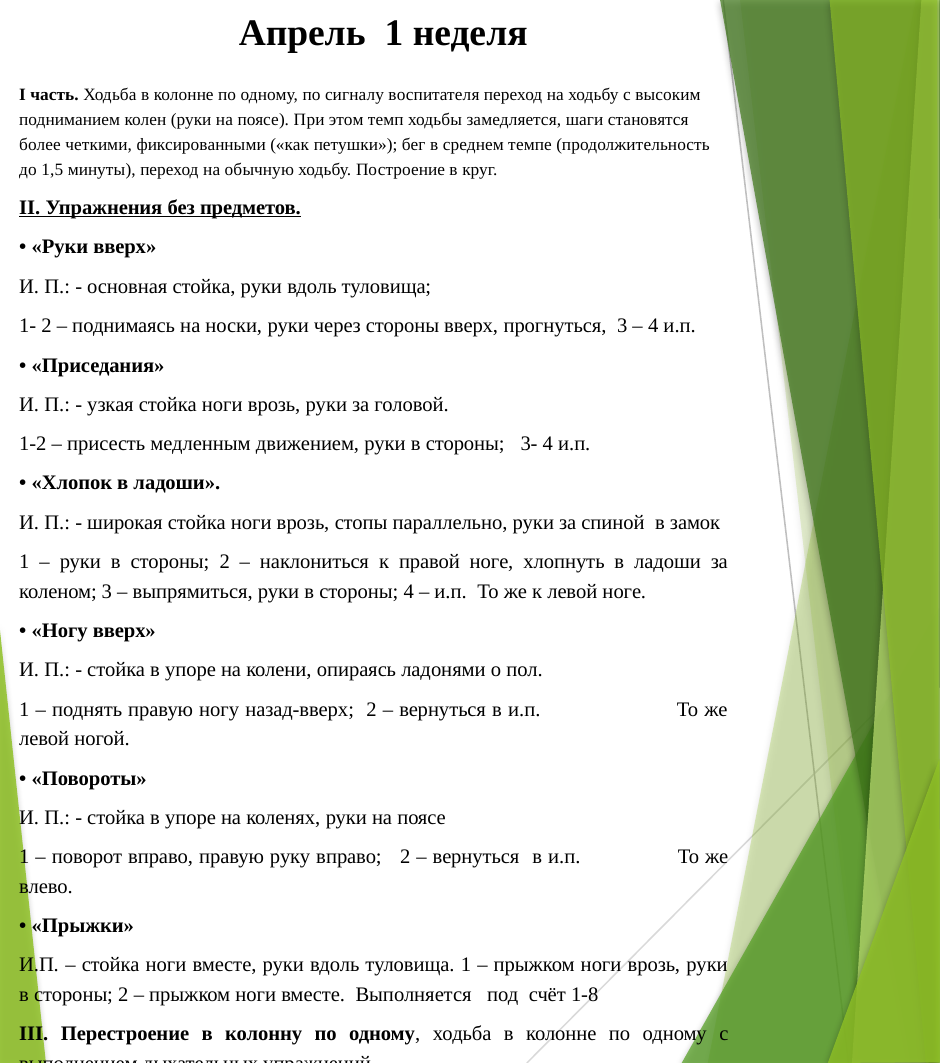

# Апрель  1 неделя
I часть. Ходьба в колонне по одному, по сигналу воспитателя переход на ходьбу с высоким подниманием колен (руки на поясе). При этом темп ходьбы замедляется, шаги становятся более четкими, фиксированными («как петушки»); бег в среднем темпе (продолжительность до 1,5 минуты), переход на обычную ходьбу. Построение в круг.
II. Упражнения без предметов.
• «Руки вверх»
И. П.: - основная стойка, руки вдоль туловища;
1- 2 – поднимаясь на носки, руки через стороны вверх, прогнуться,  3 – 4 и.п.
• «Приседания»
И. П.: - узкая стойка ноги врозь, руки за головой.
1-2 – присесть медленным движением, руки в стороны;   3- 4 и.п.
• «Хлопок в ладоши».
И. П.: - широкая стойка ноги врозь, стопы параллельно, руки за спиной  в замок
1 – руки в стороны; 2 – наклониться к правой ноге, хлопнуть в ладоши за коленом; 3 – выпрямиться, руки в стороны; 4 – и.п.  То же к левой ноге.
• «Ногу вверх»
И. П.: - стойка в упоре на колени, опираясь ладонями о пол.
1 – поднять правую ногу назад-вверх;  2 – вернуться в и.п.                      То же левой ногой.
• «Повороты»
И. П.: - стойка в упоре на коленях, руки на поясе
1 – поворот вправо, правую руку вправо;   2 – вернуться  в и.п.                То же влево.
• «Прыжки»
И.П. – стойка ноги вместе, руки вдоль туловища. 1 – прыжком ноги врозь, руки в стороны; 2 – прыжком ноги вместе.  Выполняется   под  счёт 1-8
III. Перестроение в колонну по одному, ходьба в колонне по одному с выполнением дыхательных упражнений.